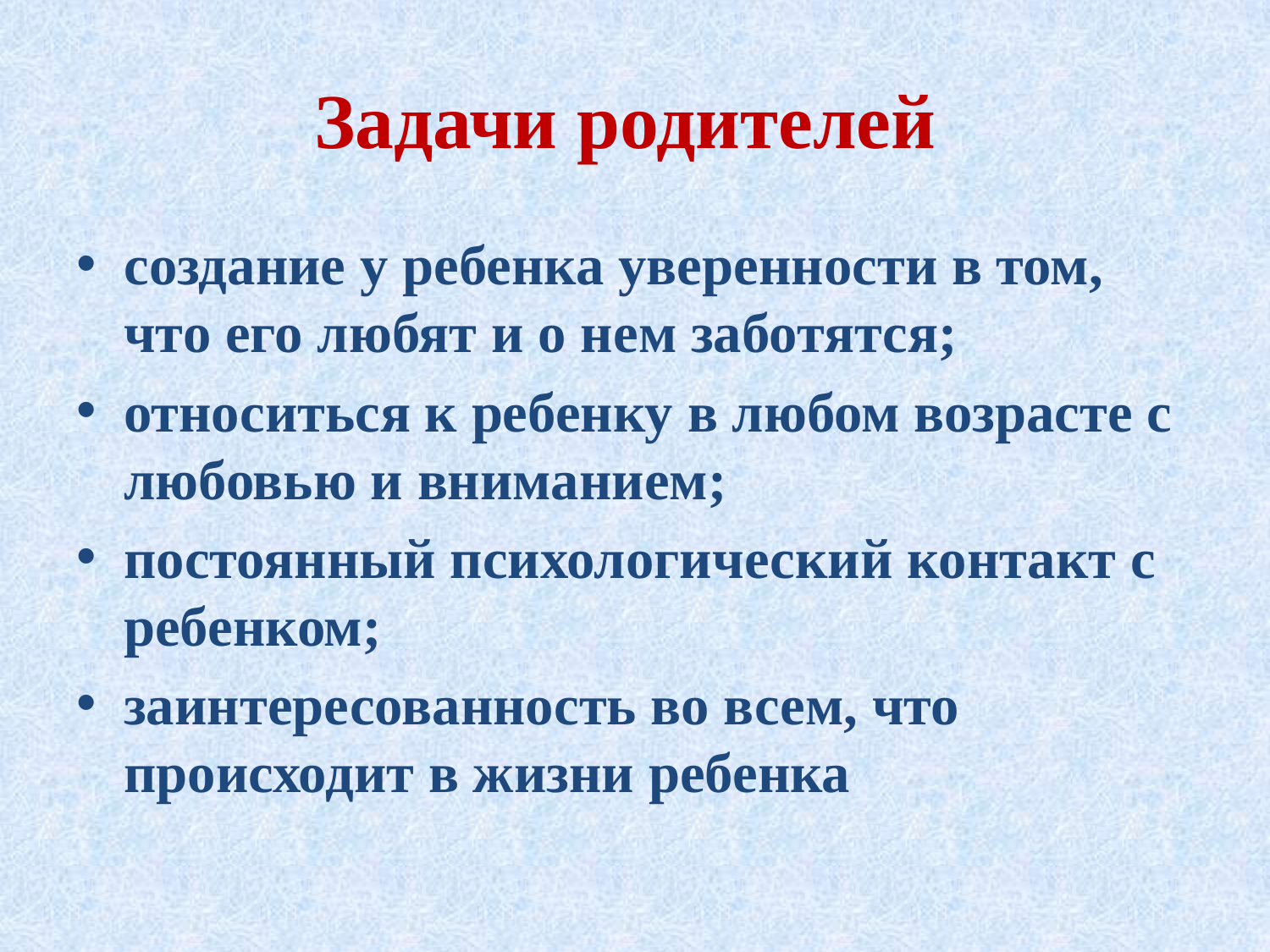

# Задачи родителей
создание у ребенка уверенности в том, что его любят и о нем заботятся;
относиться к ребенку в любом возрасте с любовью и вниманием;
постоянный психологический контакт с ребенком;
заинтересованность во всем, что происходит в жизни ребенка